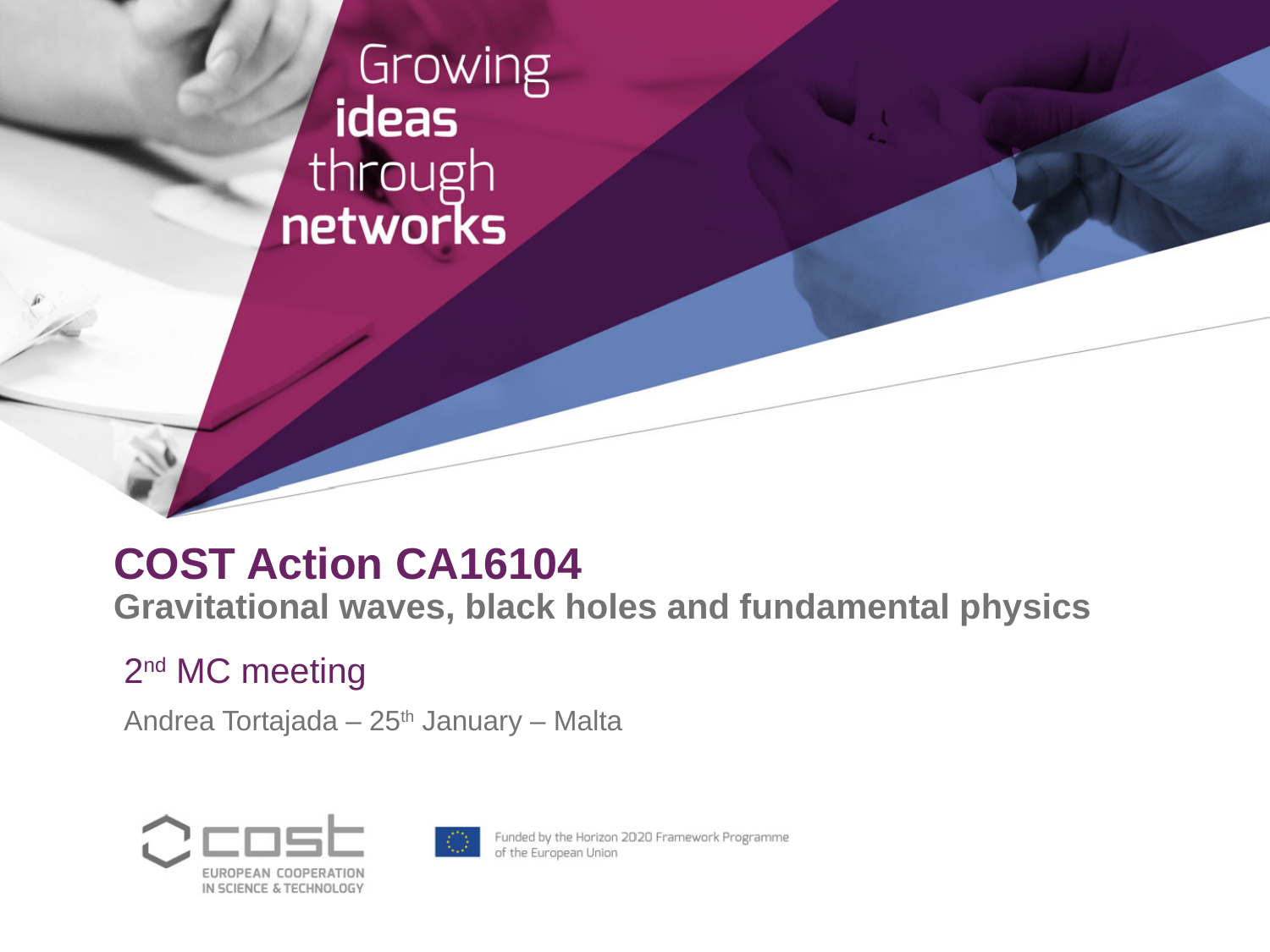

# COST Action CA16104 Gravitational waves, black holes and fundamental physics
2nd MC meeting

Andrea Tortajada – 25th January – Malta